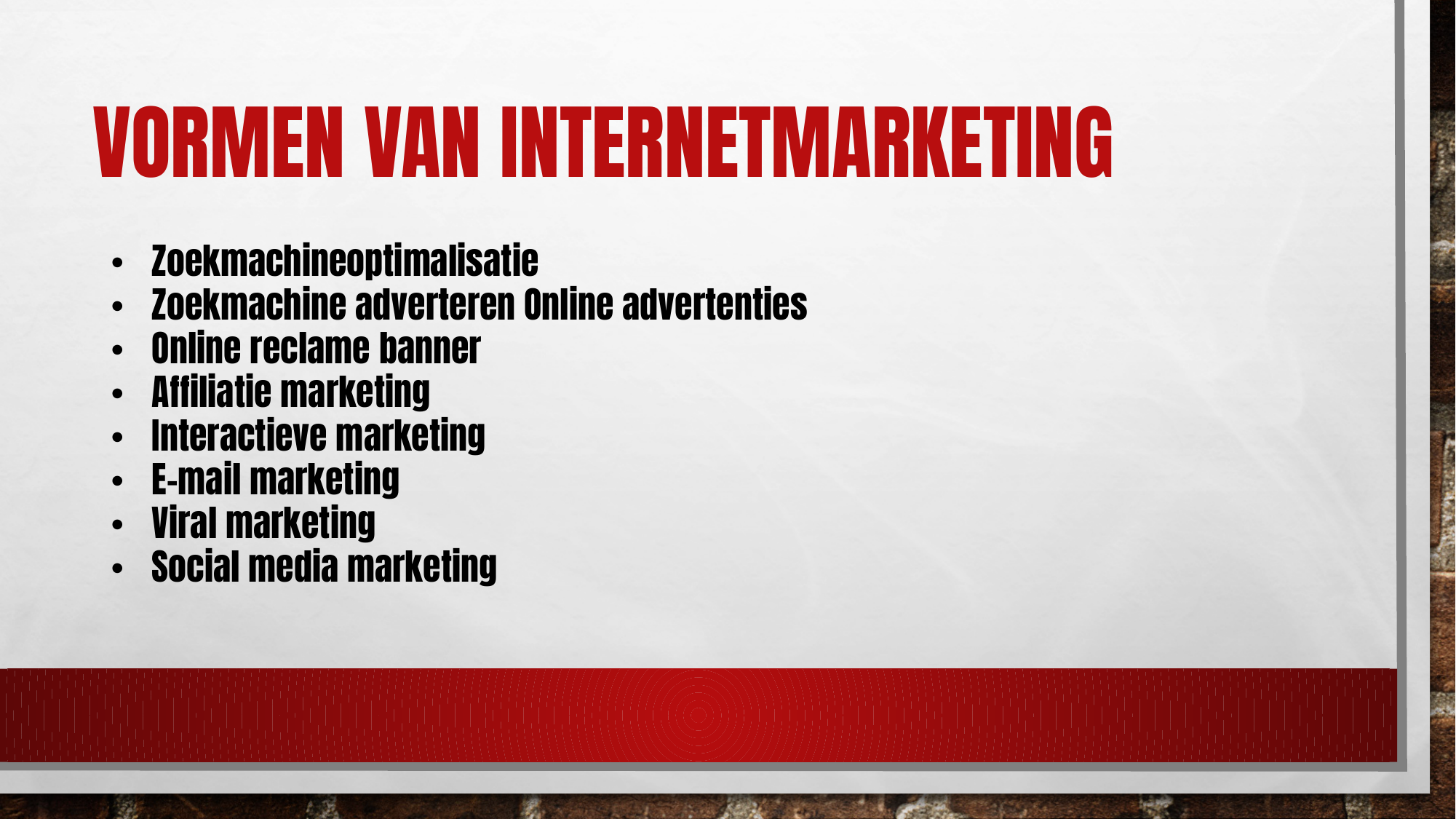

# Vormen van internetmarketing
Zoekmachineoptimalisatie
Zoekmachine adverteren Online advertenties
Online reclame banner
Affiliatie marketing
Interactieve marketing
E-mail marketing
Viral marketing
Social media marketing